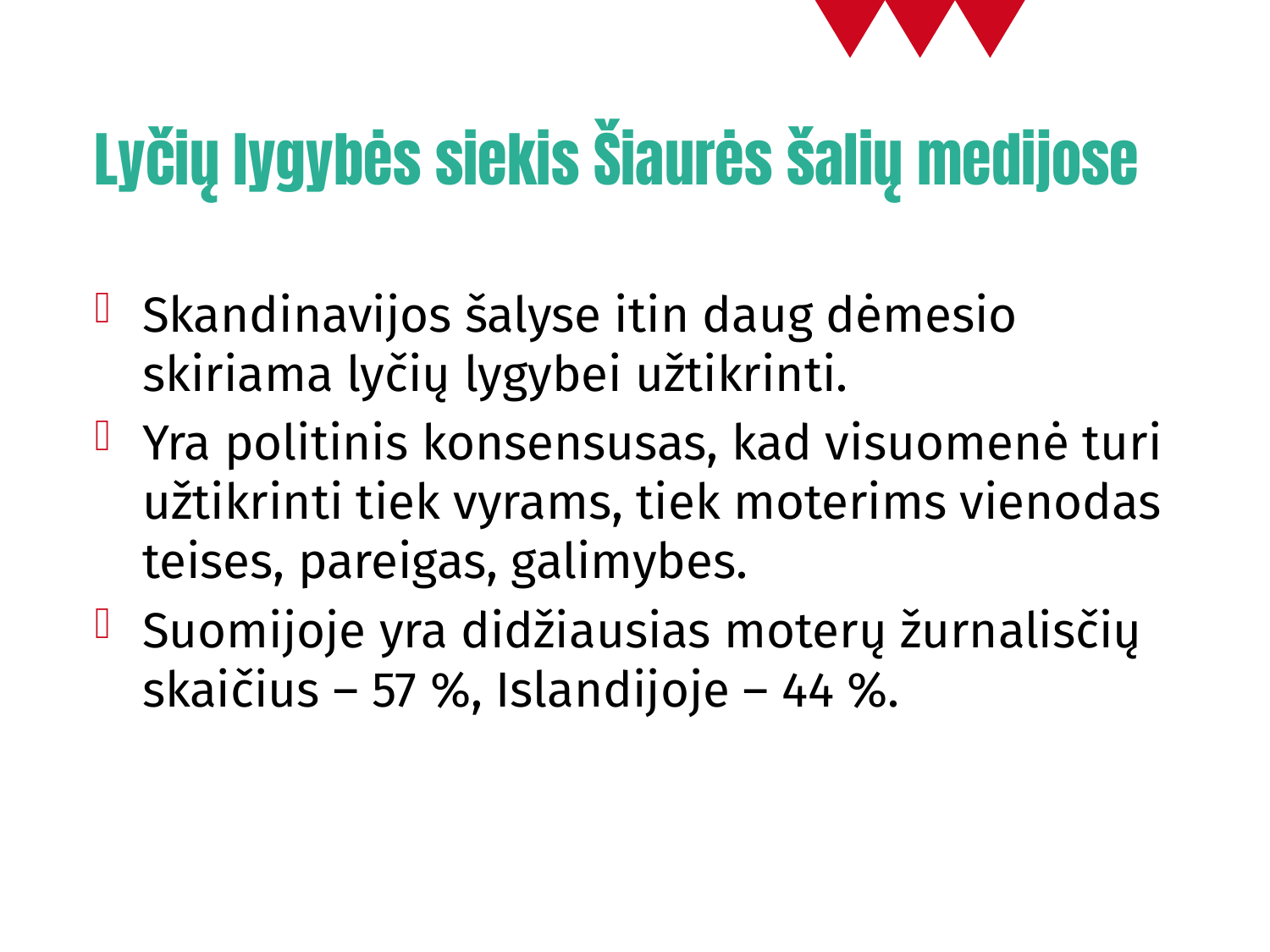

# Lyčių lygybės siekis Šiaurės šalių medijose
Skandinavijos šalyse itin daug dėmesio skiriama lyčių lygybei užtikrinti.
Yra politinis konsensusas, kad visuomenė turi užtikrinti tiek vyrams, tiek moterims vienodas teises, pareigas, galimybes.
Suomijoje yra didžiausias moterų žurnalisčių skaičius – 57 %, Islandijoje – 44 %.